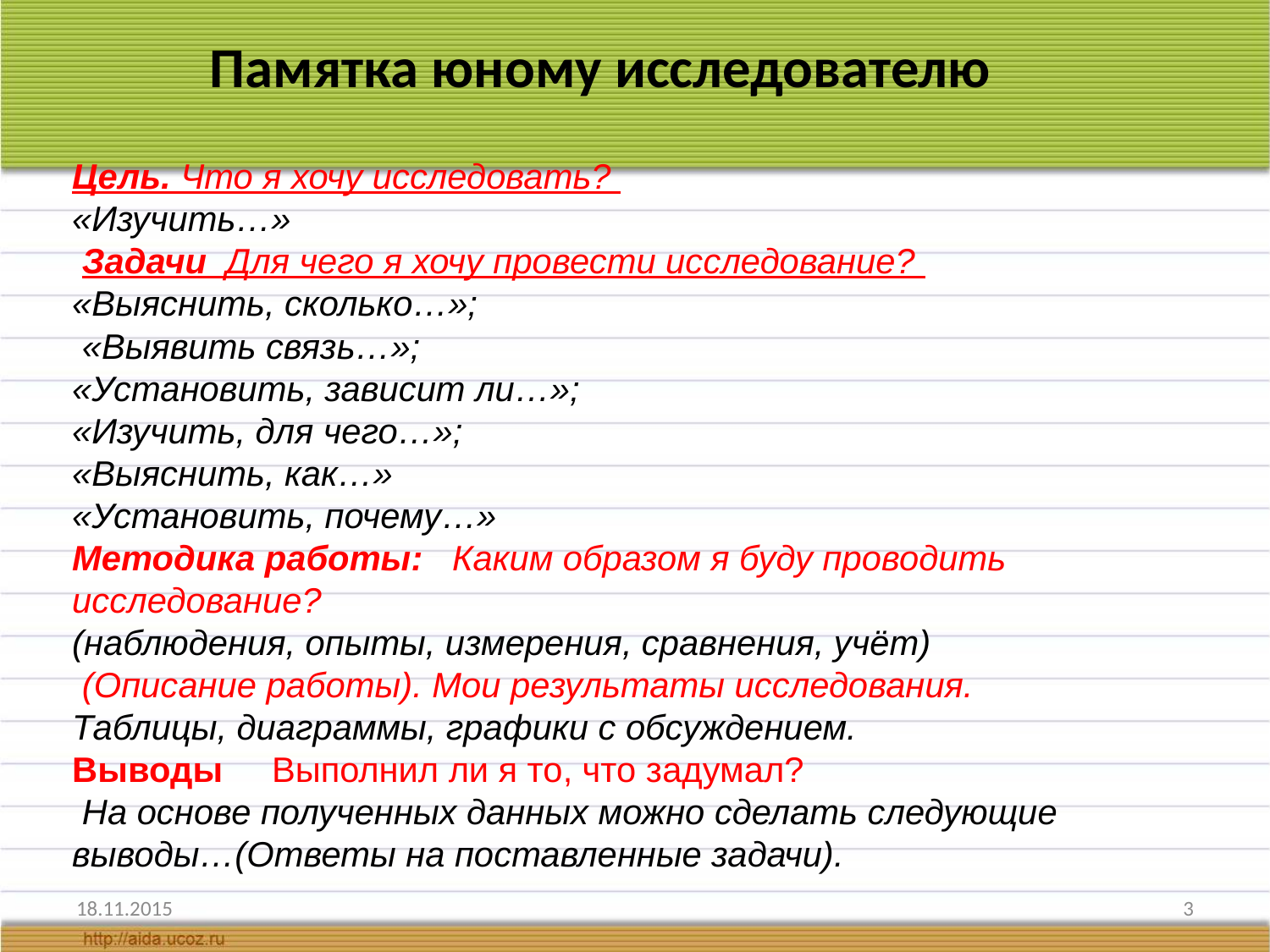

Памятка юному исследователю

Цель. Что я хочу исследовать?
«Изучить…»
 Задачи  Для чего я хочу провести исследование?
«Выяснить, сколько…»;
 «Выявить связь…»;
«Установить, зависит ли…»;
«Изучить, для чего…»;
«Выяснить, как…»
«Установить, почему…»
Методика работы:   Каким образом я буду проводить исследование?
(наблюдения, опыты, измерения, сравнения, учёт)
 (Описание работы). Мои результаты исследования.
Таблицы, диаграммы, графики с обсуждением.
Выводы     Выполнил ли я то, что задумал?
 На основе полученных данных можно сделать следующие выводы…(Ответы на поставленные задачи).
18.11.2015
3